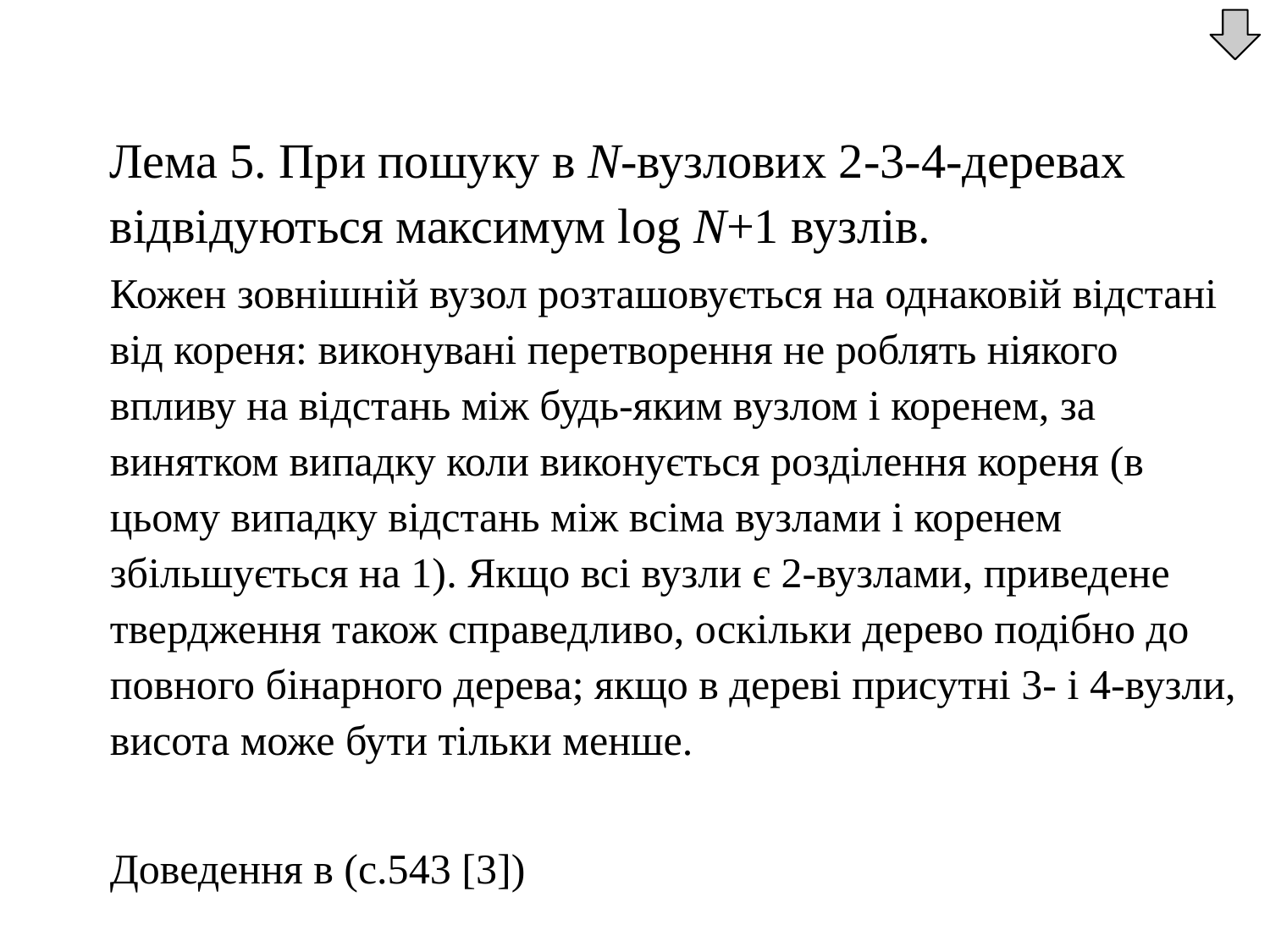

Лема 5. При пошуку в N-вузлових 2-3-4-деревах відвідуються максимум log N+1 вузлів.
	Кожен зовнішній вузол розташовується на однаковій відстані від кореня: виконувані перетворення не роблять ніякого впливу на відстань між будь-яким вузлом і коренем, за винятком випадку коли виконується розділення кореня (в цьому випадку відстань між всіма вузлами і коренем збільшується на 1). Якщо всі вузли є 2-вузлами, приведене твердження також справедливо, оскільки дерево подібно до повного бінарного дерева; якщо в дереві присутні 3- і 4-вузли, висота може бути тільки менше.

	Доведення в (с.543 [3])